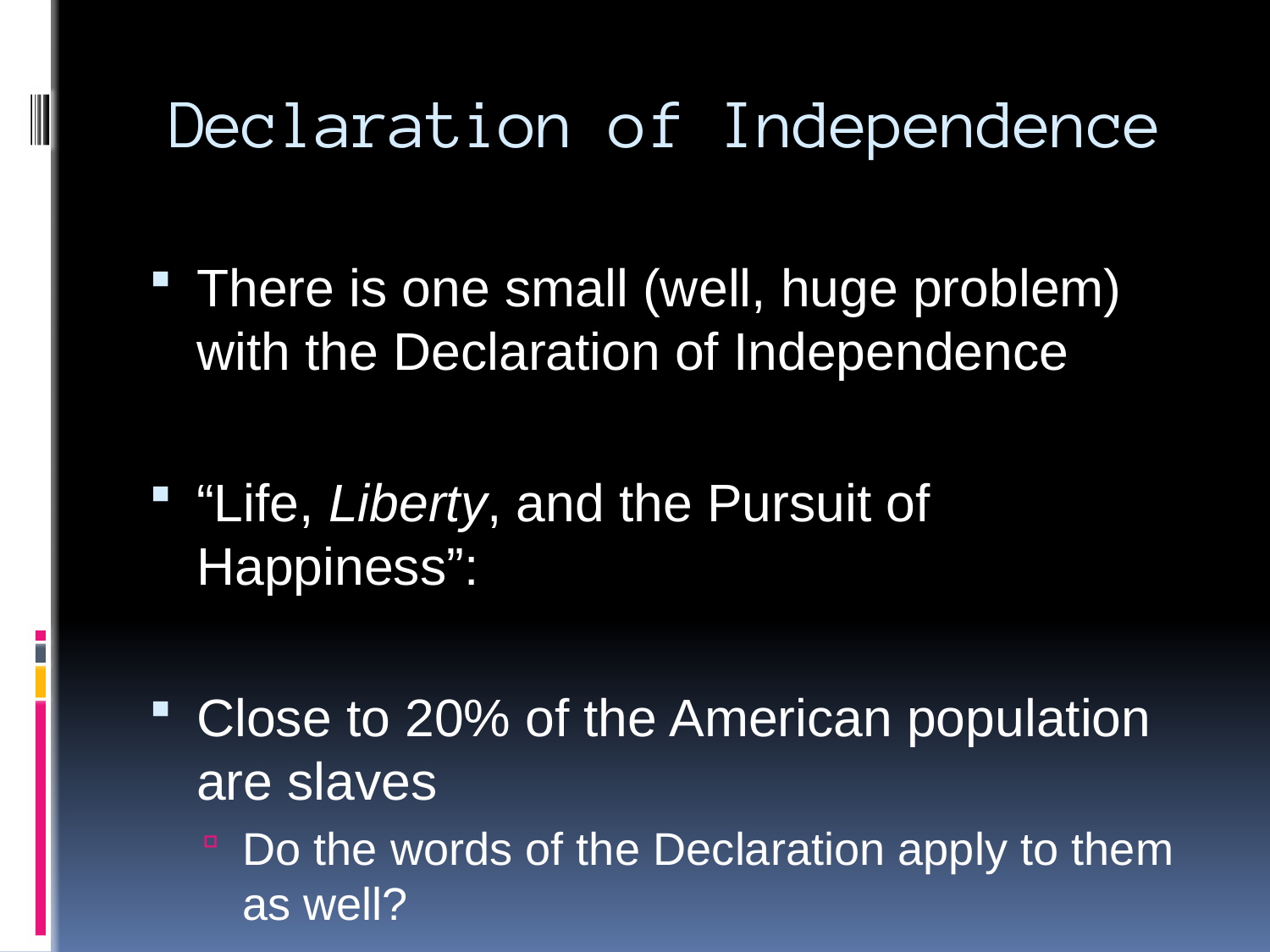

# Declaration of Independence
There is one small (well, huge problem) with the Declaration of Independence

“Life, Liberty, and the Pursuit of Happiness”:

Close to 20% of the American population are slaves
Do the words of the Declaration apply to them as well?